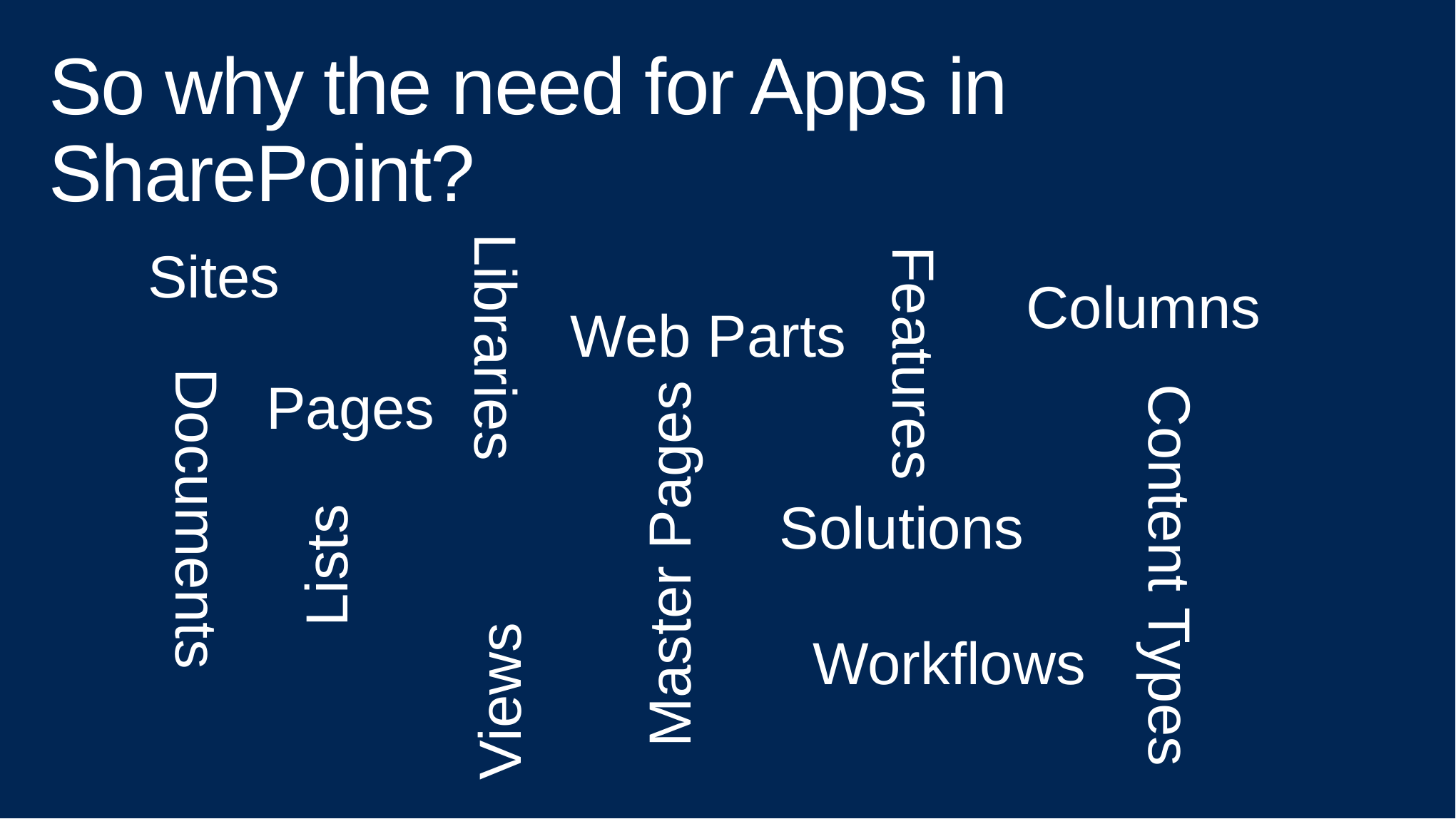

# So why the need for Apps in SharePoint?
Libraries
Features
Sites
Columns
Web Parts
Documents
Pages
Content Types
Master Pages
Solutions
Lists
Workflows
Views